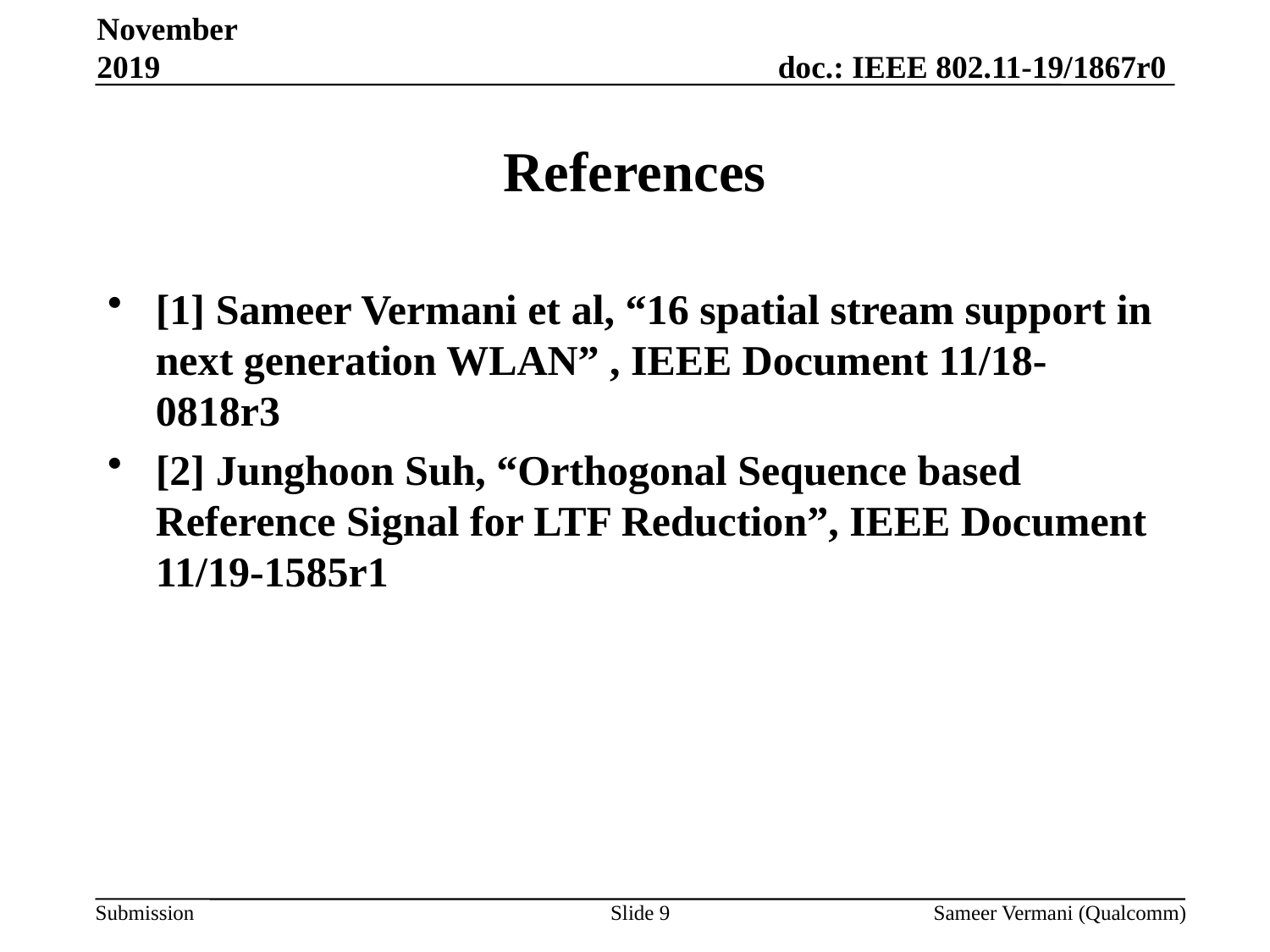

November 2019
# References
[1] Sameer Vermani et al, “16 spatial stream support in next generation WLAN” , IEEE Document 11/18-0818r3
[2] Junghoon Suh, “Orthogonal Sequence based Reference Signal for LTF Reduction”, IEEE Document 11/19-1585r1
Slide 9
Sameer Vermani (Qualcomm)